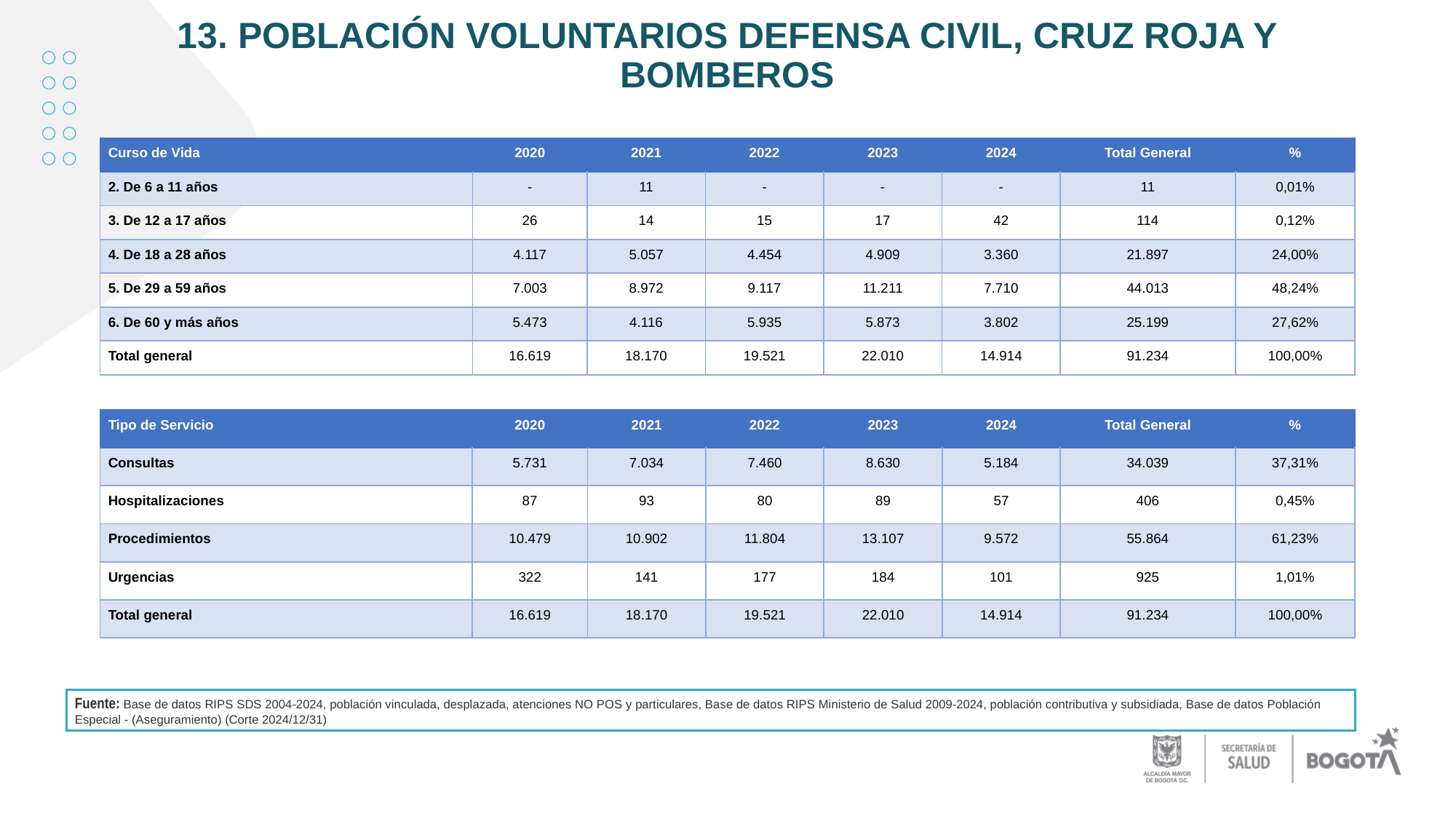

# 13. POBLACIÓN VOLUNTARIOS DEFENSA CIVIL, CRUZ ROJA Y BOMBEROS
| Curso de Vida | 2020 | 2021 | 2022 | 2023 | 2024 | Total General | % |
| --- | --- | --- | --- | --- | --- | --- | --- |
| 2. De 6 a 11 años | - | 11 | - | - | - | 11 | 0,01% |
| 3. De 12 a 17 años | 26 | 14 | 15 | 17 | 42 | 114 | 0,12% |
| 4. De 18 a 28 años | 4.117 | 5.057 | 4.454 | 4.909 | 3.360 | 21.897 | 24,00% |
| 5. De 29 a 59 años | 7.003 | 8.972 | 9.117 | 11.211 | 7.710 | 44.013 | 48,24% |
| 6. De 60 y más años | 5.473 | 4.116 | 5.935 | 5.873 | 3.802 | 25.199 | 27,62% |
| Total general | 16.619 | 18.170 | 19.521 | 22.010 | 14.914 | 91.234 | 100,00% |
| Tipo de Servicio | 2020 | 2021 | 2022 | 2023 | 2024 | Total General | % |
| --- | --- | --- | --- | --- | --- | --- | --- |
| Consultas | 5.731 | 7.034 | 7.460 | 8.630 | 5.184 | 34.039 | 37,31% |
| Hospitalizaciones | 87 | 93 | 80 | 89 | 57 | 406 | 0,45% |
| Procedimientos | 10.479 | 10.902 | 11.804 | 13.107 | 9.572 | 55.864 | 61,23% |
| Urgencias | 322 | 141 | 177 | 184 | 101 | 925 | 1,01% |
| Total general | 16.619 | 18.170 | 19.521 | 22.010 | 14.914 | 91.234 | 100,00% |
Fuente: Base de datos RIPS SDS 2004-2024, población vinculada, desplazada, atenciones NO POS y particulares, Base de datos RIPS Ministerio de Salud 2009-2024, población contributiva y subsidiada, Base de datos Población Especial - (Aseguramiento) (Corte 2024/12/31)